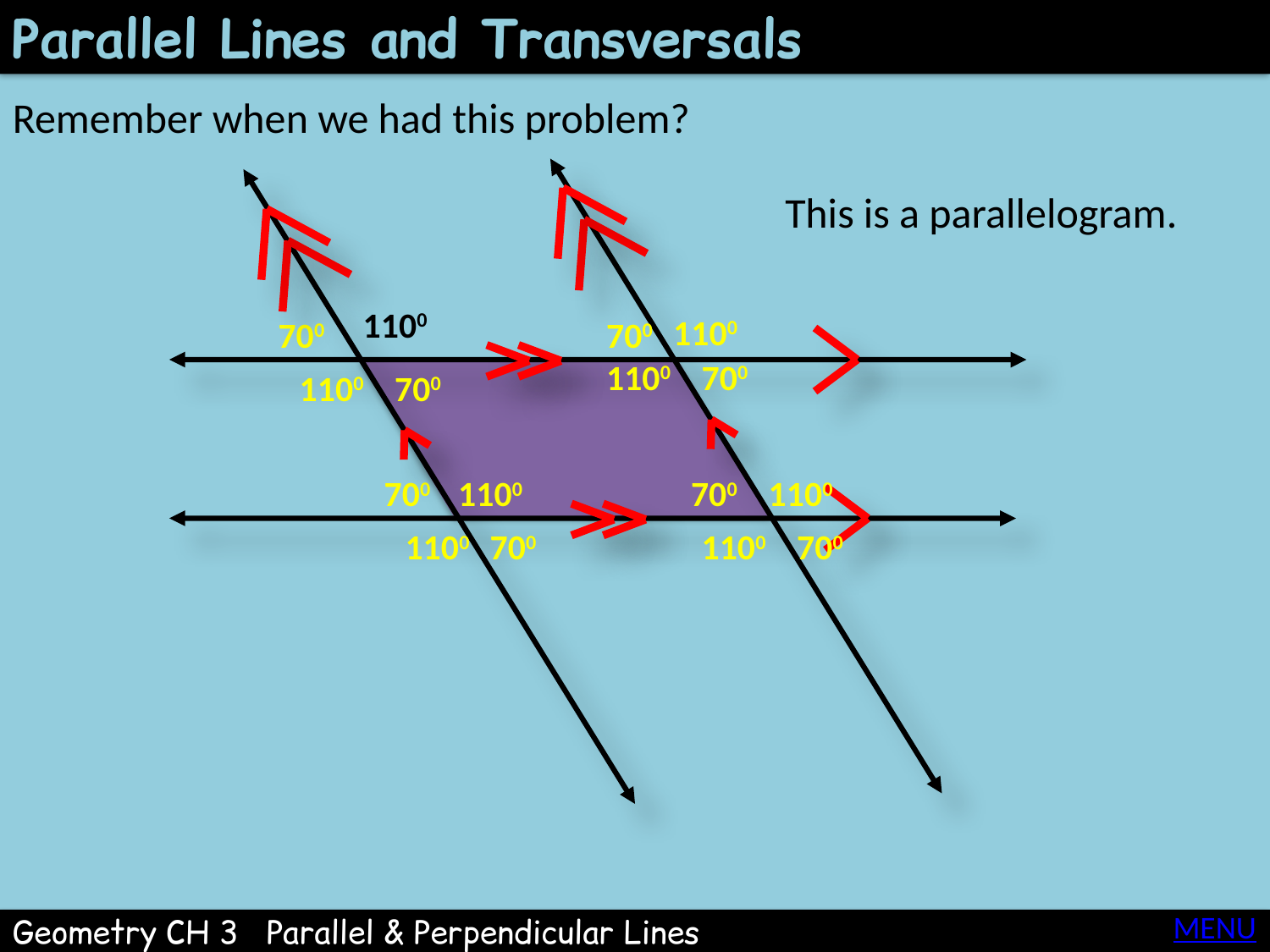

Parallel Lines and Transversals
Remember when we had this problem?

This is a parallelogram.

1100
1100
700
700

1100
700

1100

700

700
1100
700
1100

1100
700
1100
700

MENU
Geometry CH 3	Parallel & Perpendicular Lines